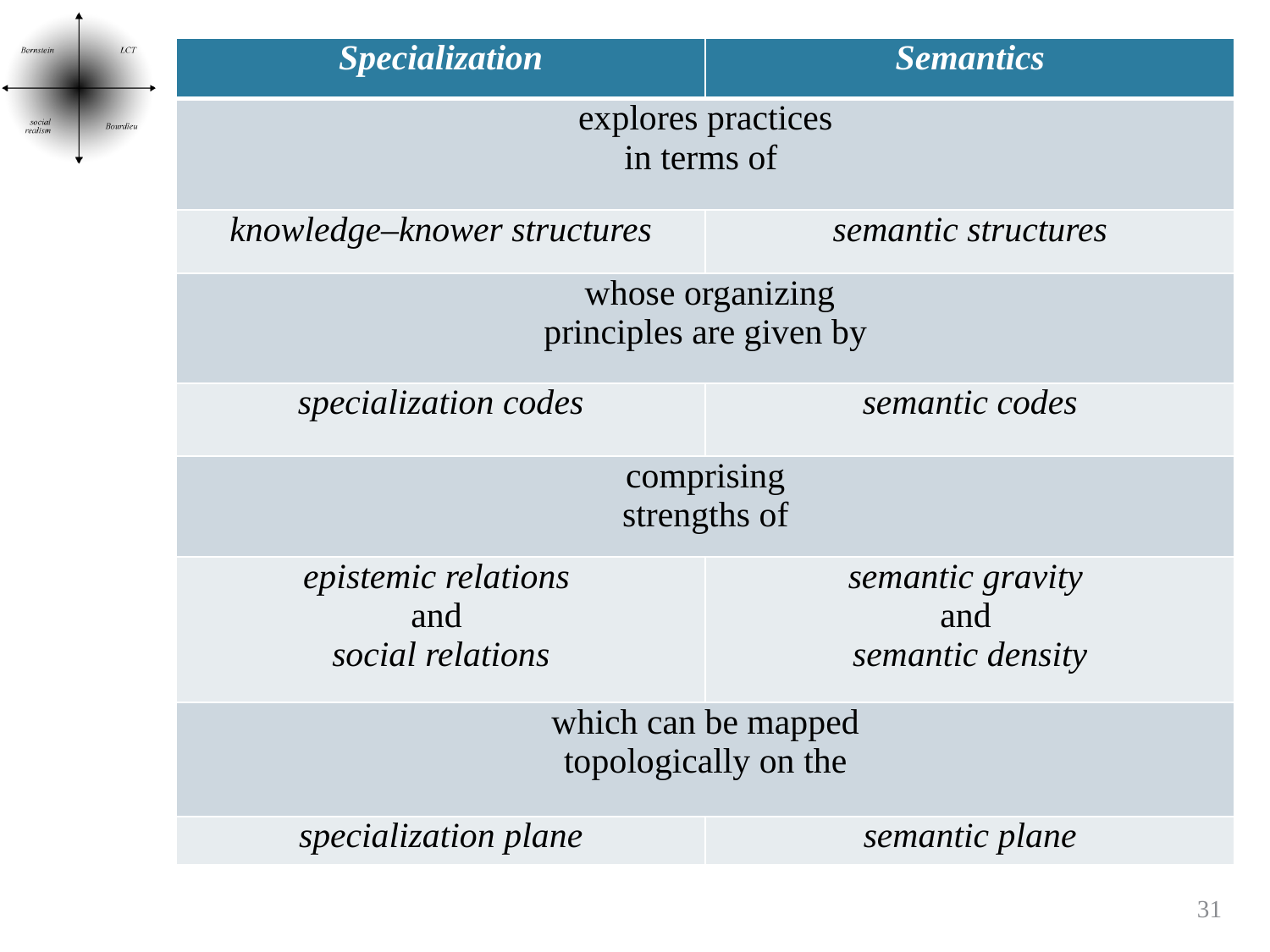

| Specialization | Semantics |
| --- | --- |
| explores practices in terms of |  |
| knowledge–knower structures | semantic structures |
| whose organizing principles are given by |  |
| specialization codes | semantic codes |
| comprising strengths of |  |
| epistemic relations and social relations | semantic gravity and semantic density |
| which can be mapped topologically on the |  |
| specialization plane | semantic plane |

31